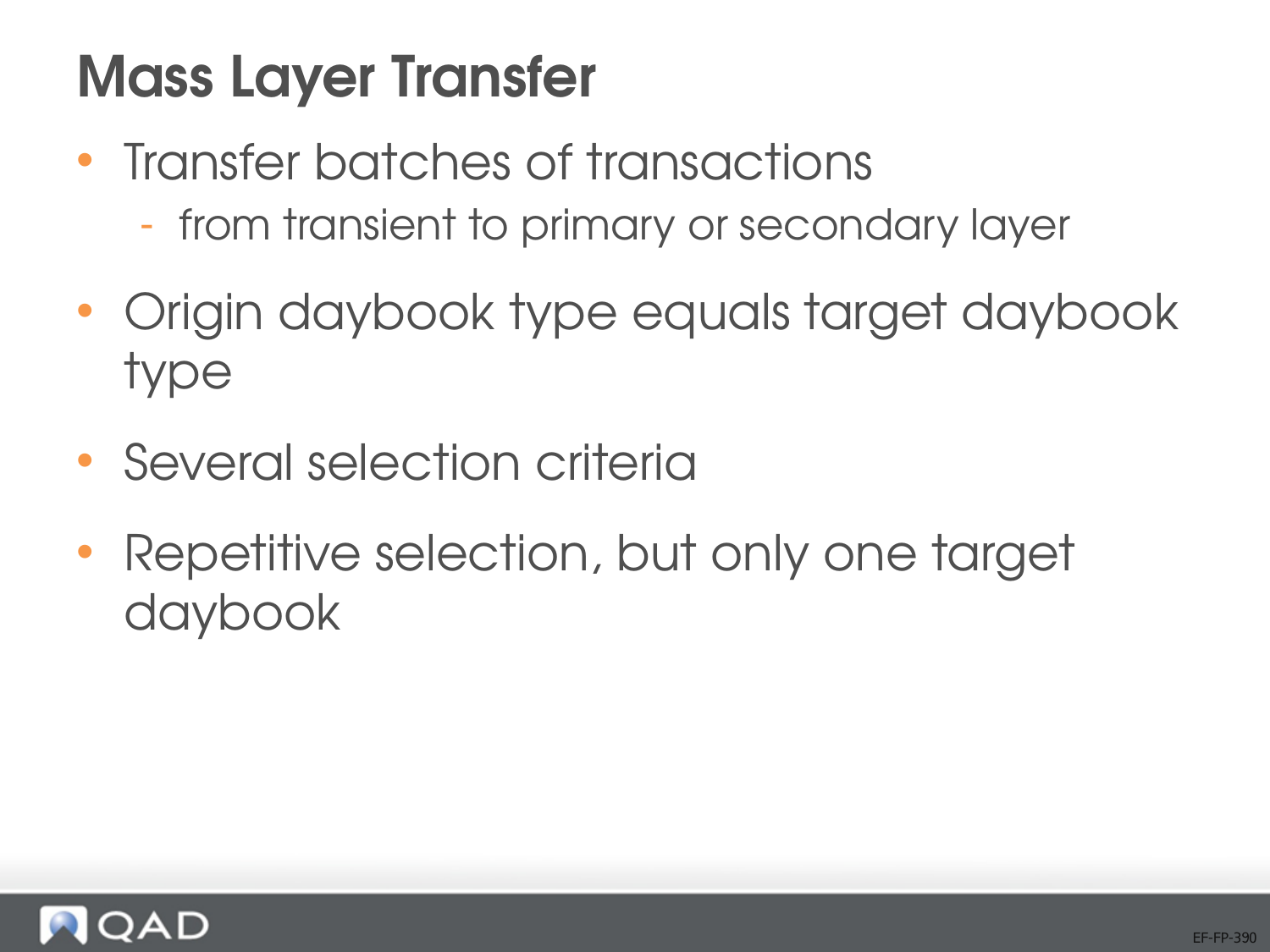

# Mass Layer Transfer
Transfer batches of transactions
from transient to primary or secondary layer
Origin daybook type equals target daybook type
Several selection criteria
Repetitive selection, but only one target daybook
EF-FP-390